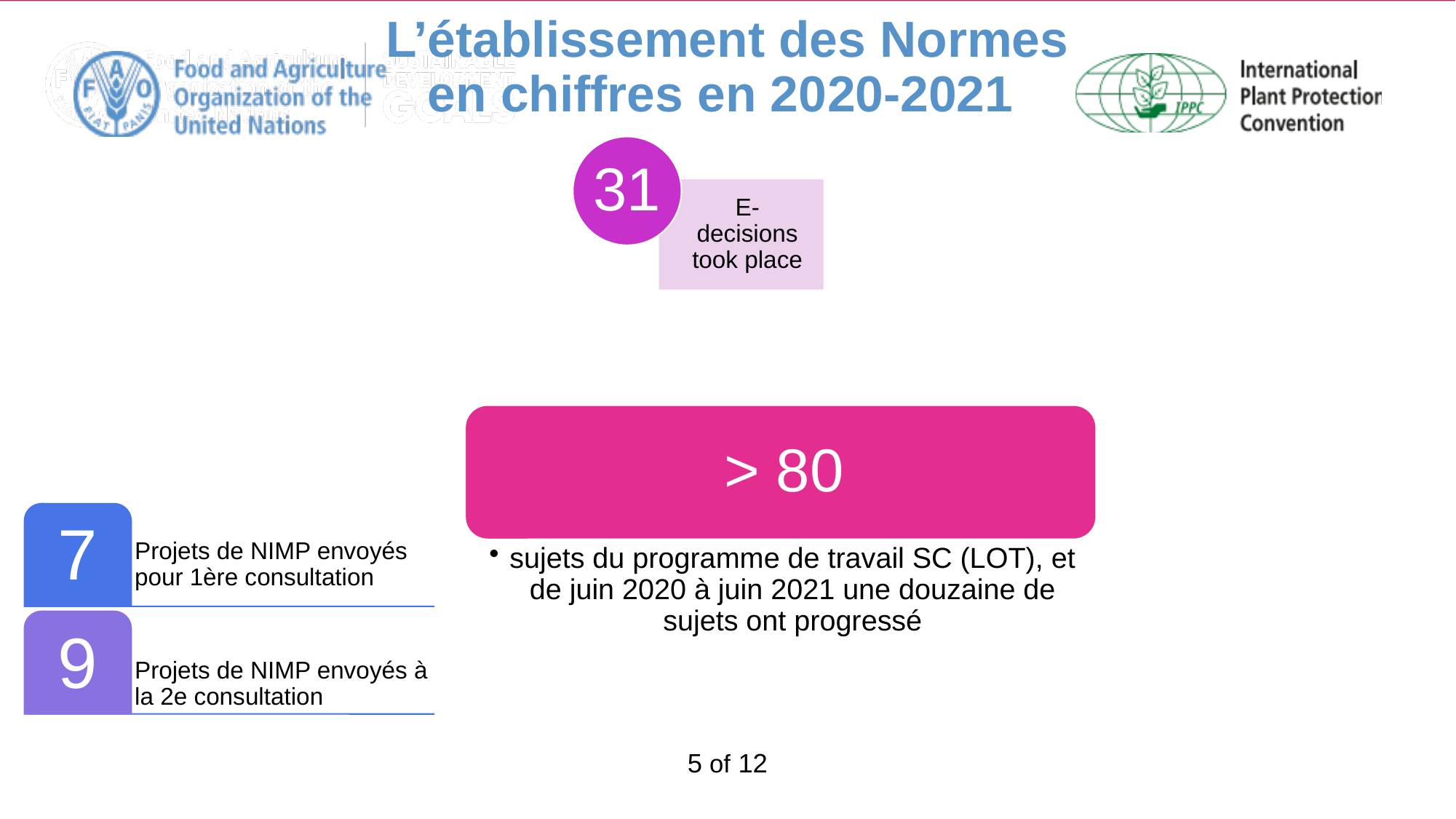

# L’établissement des Normes en chiffres en 2020-2021
Thèmes du programme de travail PTG
Révisions des PD au programme de travail du PTPD
Le CN a ajouté
Projets de PT du programme de travail du PTTP
Le CN a supprimé
Projets de Specifications
(Un pour la 1ère consultation)
Projets de NIMP
(1ere consultation)
Projets de NIMP
(2ème consultation)
CN a travaillé via OCS
a examiné et approué
E-decisions took place
31
Les membres du CN ont été affectés en tant que délégués (assistants) pour les projets de NIMP
> 80
sujets du programme de travail SC (LOT), et de juin 2020 à juin 2021 une douzaine de sujets ont progressé
Projets de NIMP envoyés pour 1ère consultation
7
Projets de NIMP envoyés à la 2e consultation
9
5 of 12